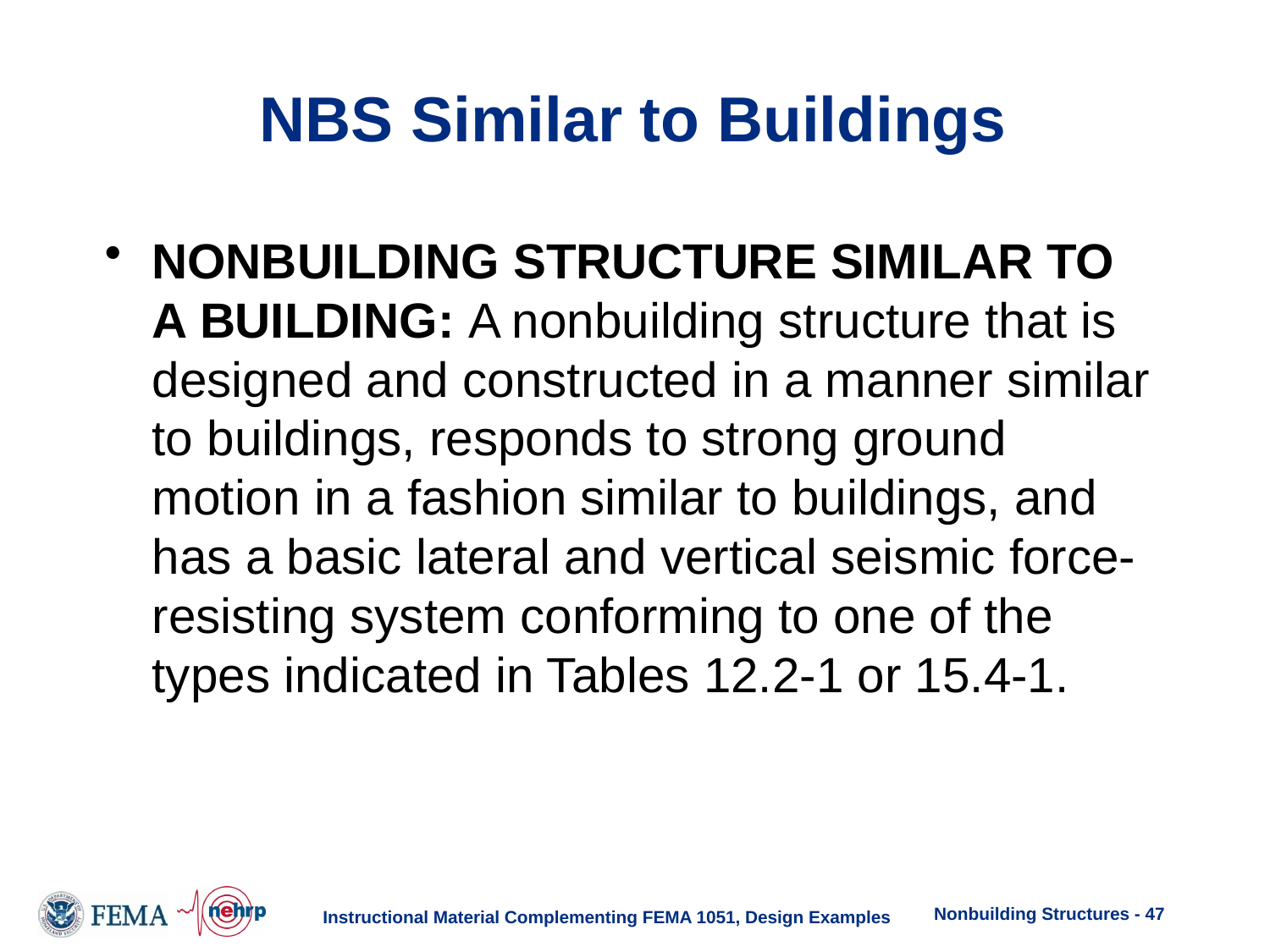

# NBS Similar to Buildings
NONBUILDING STRUCTURE SIMILAR TO A BUILDING: A nonbuilding structure that is designed and constructed in a manner similar to buildings, responds to strong ground motion in a fashion similar to buildings, and has a basic lateral and vertical seismic force-resisting system conforming to one of the types indicated in Tables 12.2-1 or 15.4-1.
Nonbuilding Structures - 47
Instructional Material Complementing FEMA 1051, Design Examples